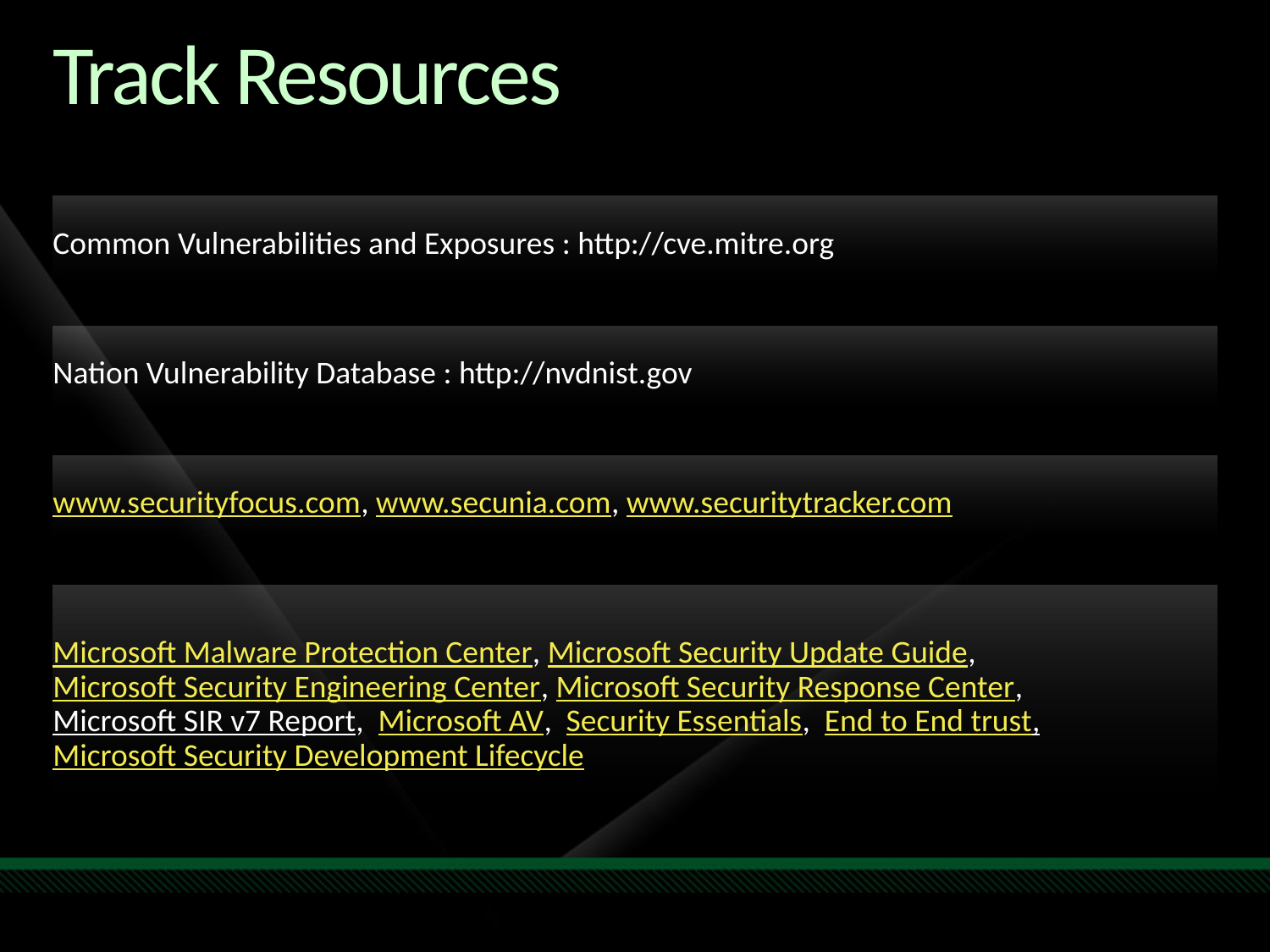

Required Slide
Track PMs will supply the content for this slide,
which will be inserted during
the final scrub.
# Track Resources
Common Vulnerabilities and Exposures : http://cve.mitre.org
Nation Vulnerability Database : http://nvdnist.gov
www.securityfocus.com, www.secunia.com, www.securitytracker.com
Microsoft Malware Protection Center, Microsoft Security Update Guide,  Microsoft Security Engineering Center, Microsoft Security Response Center,  Microsoft SIR v7 Report,  Microsoft AV,  Security Essentials,  End to End trust,  Microsoft Security Development Lifecycle